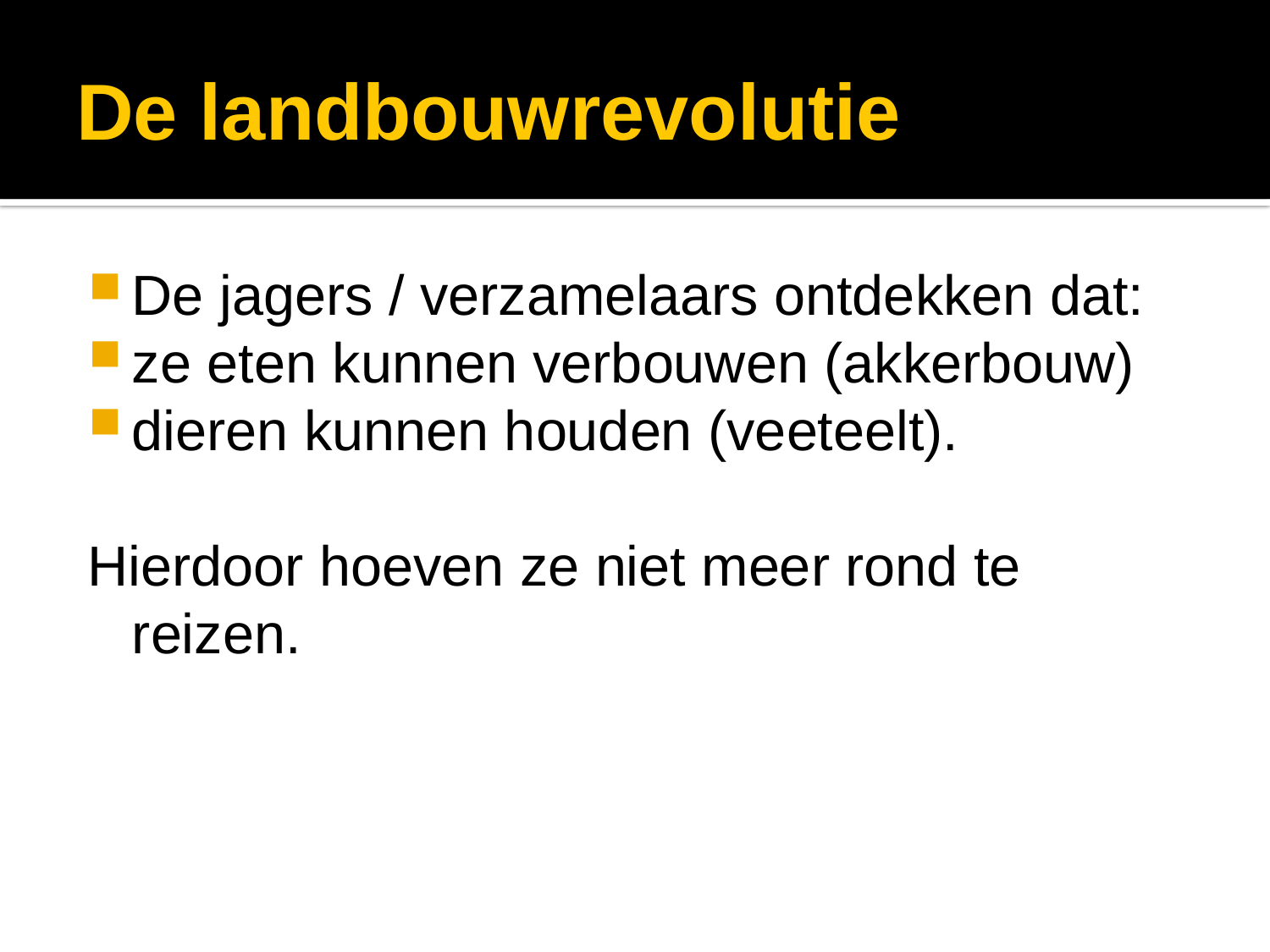

# De landbouwrevolutie
De jagers / verzamelaars ontdekken dat:
ze eten kunnen verbouwen (akkerbouw)
dieren kunnen houden (veeteelt).

Hierdoor hoeven ze niet meer rond te reizen.